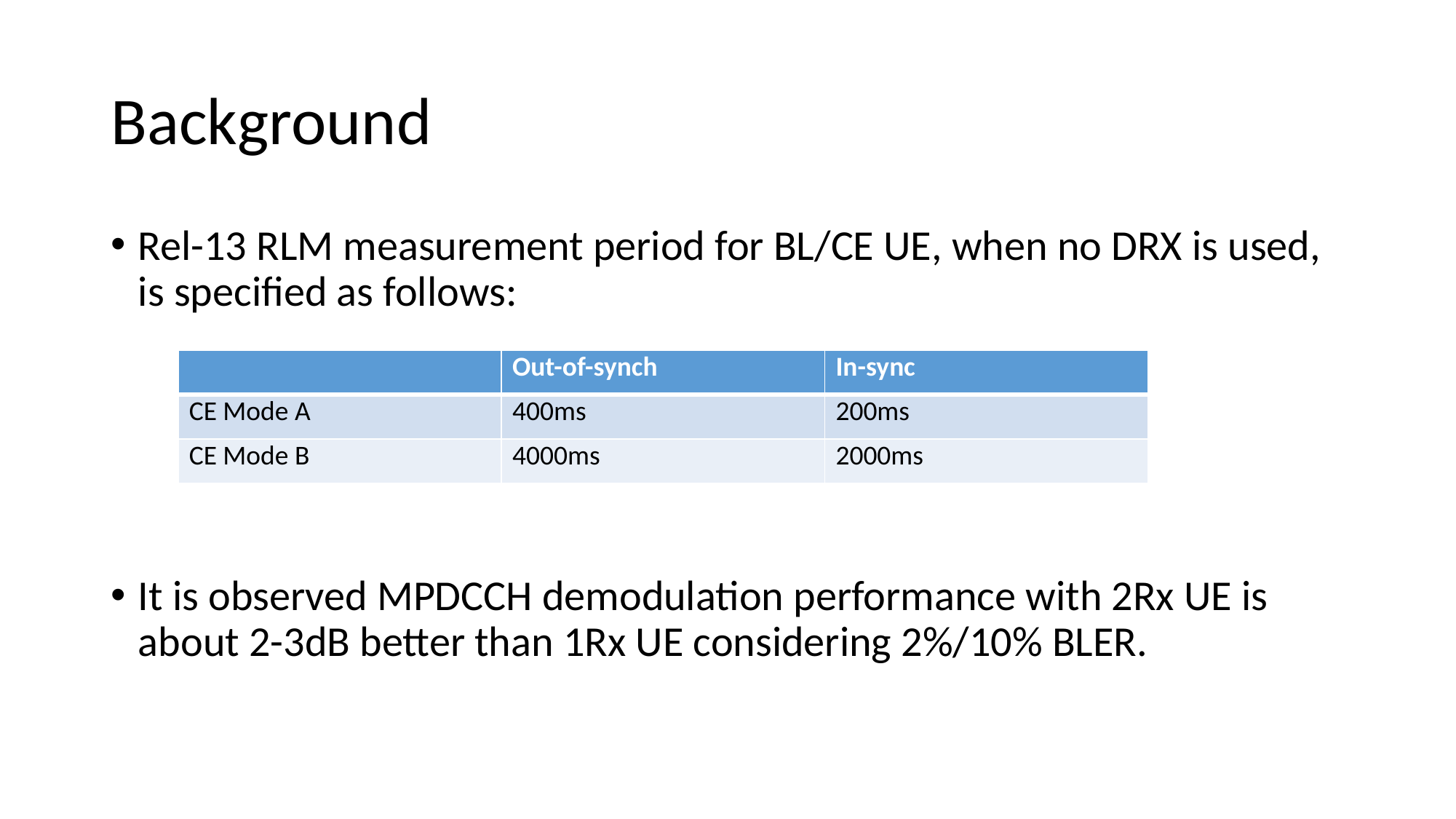

# Background
Rel-13 RLM measurement period for BL/CE UE, when no DRX is used, is specified as follows:

It is observed MPDCCH demodulation performance with 2Rx UE is about 2-3dB better than 1Rx UE considering 2%/10% BLER.

|  | Out-of-synch | In-sync |
| --- | --- | --- |
| CE Mode A | 400ms | 200ms |
| CE Mode B | 4000ms | 2000ms |